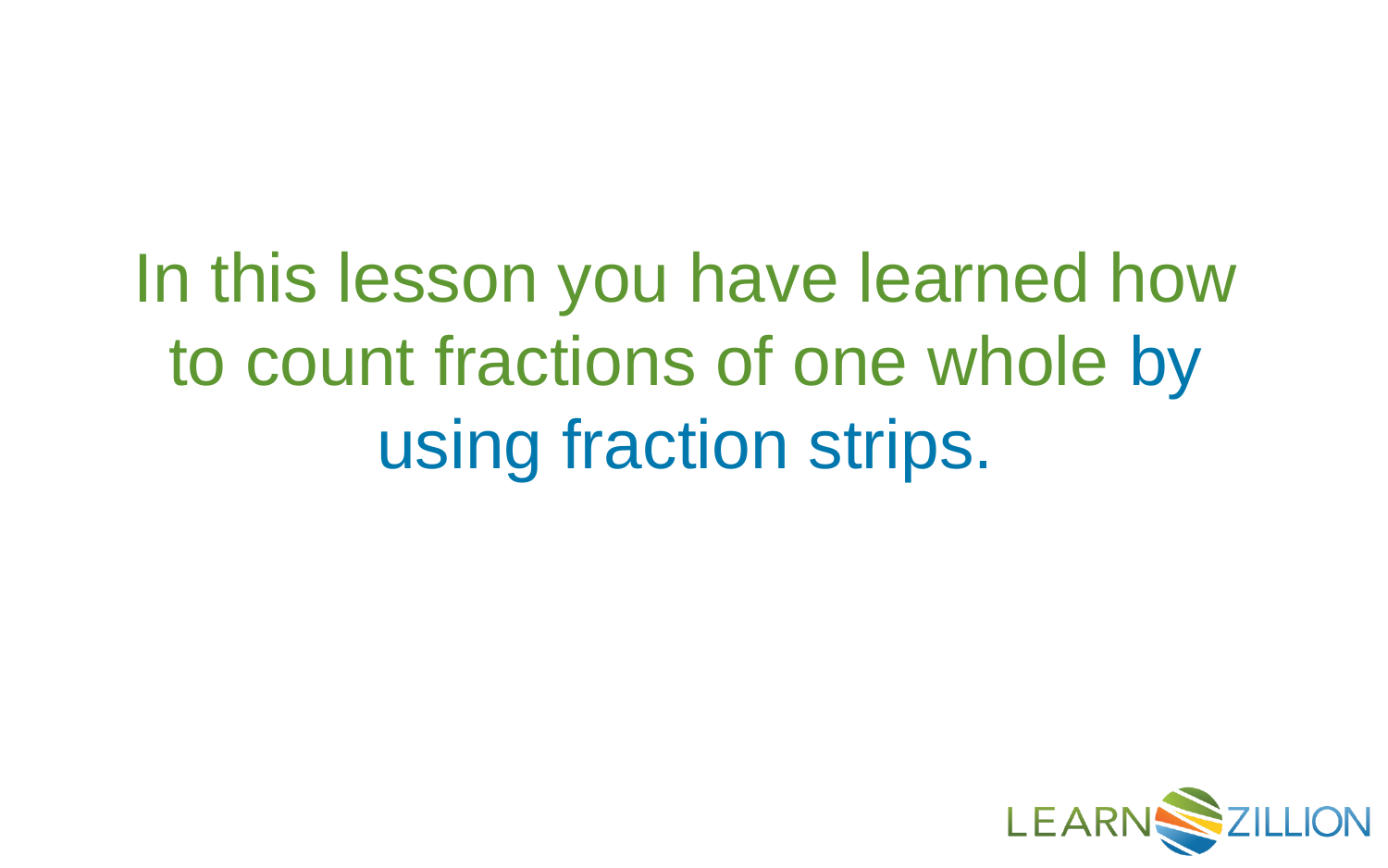

In this lesson you have learned how to count fractions of one whole by using fraction strips.